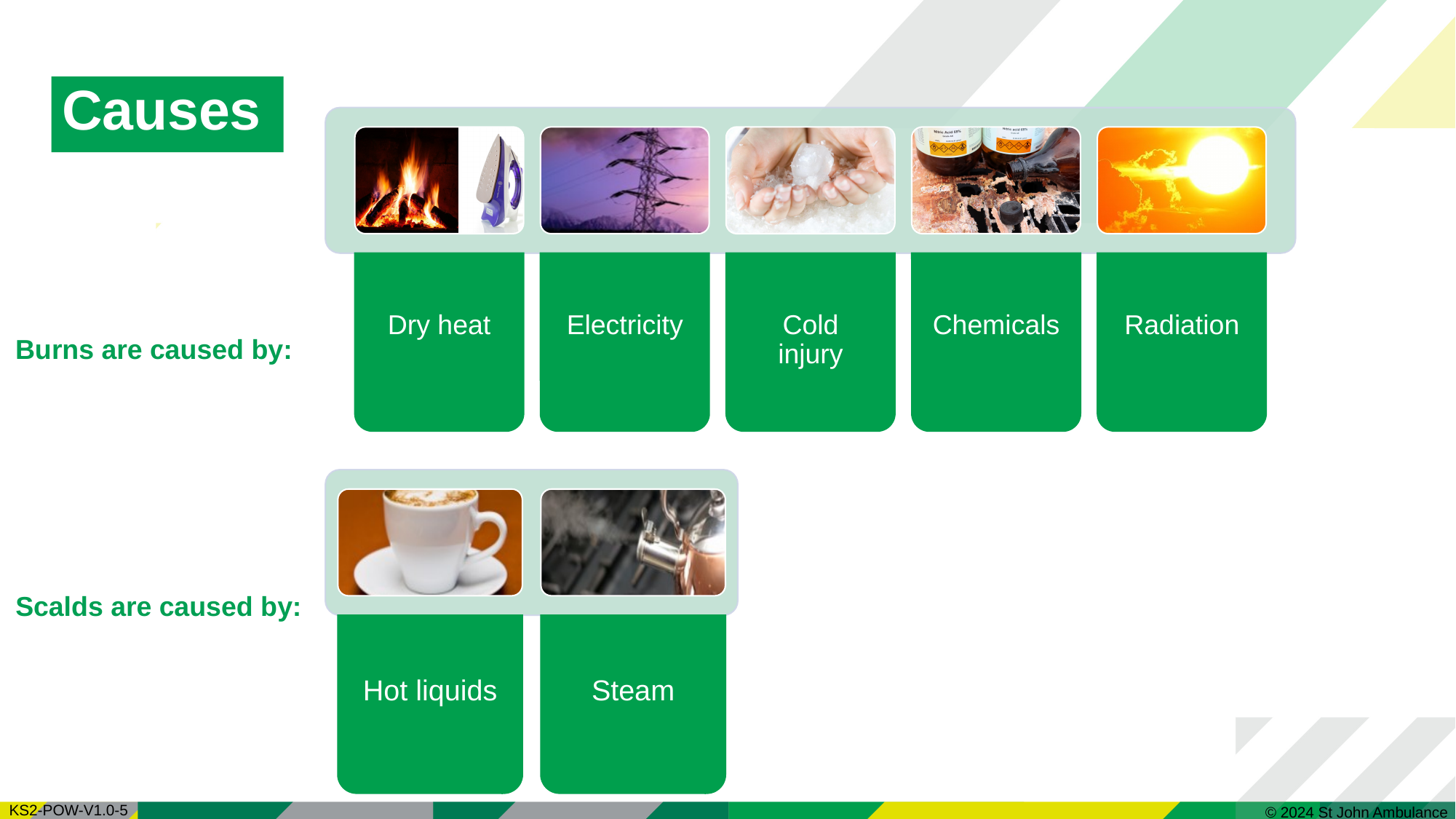

# Causes

Dry heat

Electricity

Cold injury

Chemicals

Radiation

Burns are caused by:

Hot liquids

Steam
Scalds are caused by:
© 2024 St John Ambulance
| KS2-POW-V1.0-5 |
| --- |